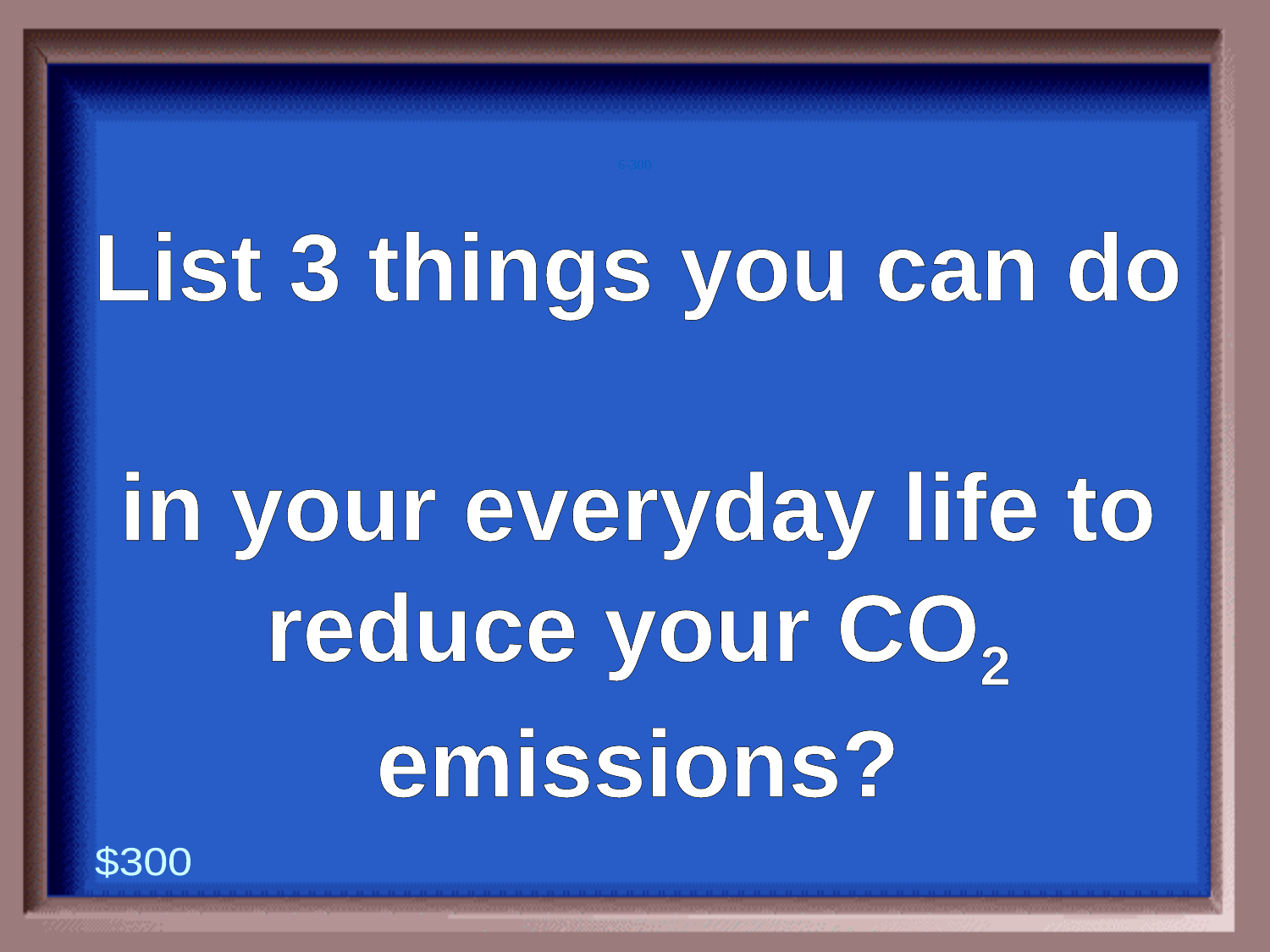

6-300
List 3 things you can do
in your everyday life to reduce your CO2 emissions?

$300